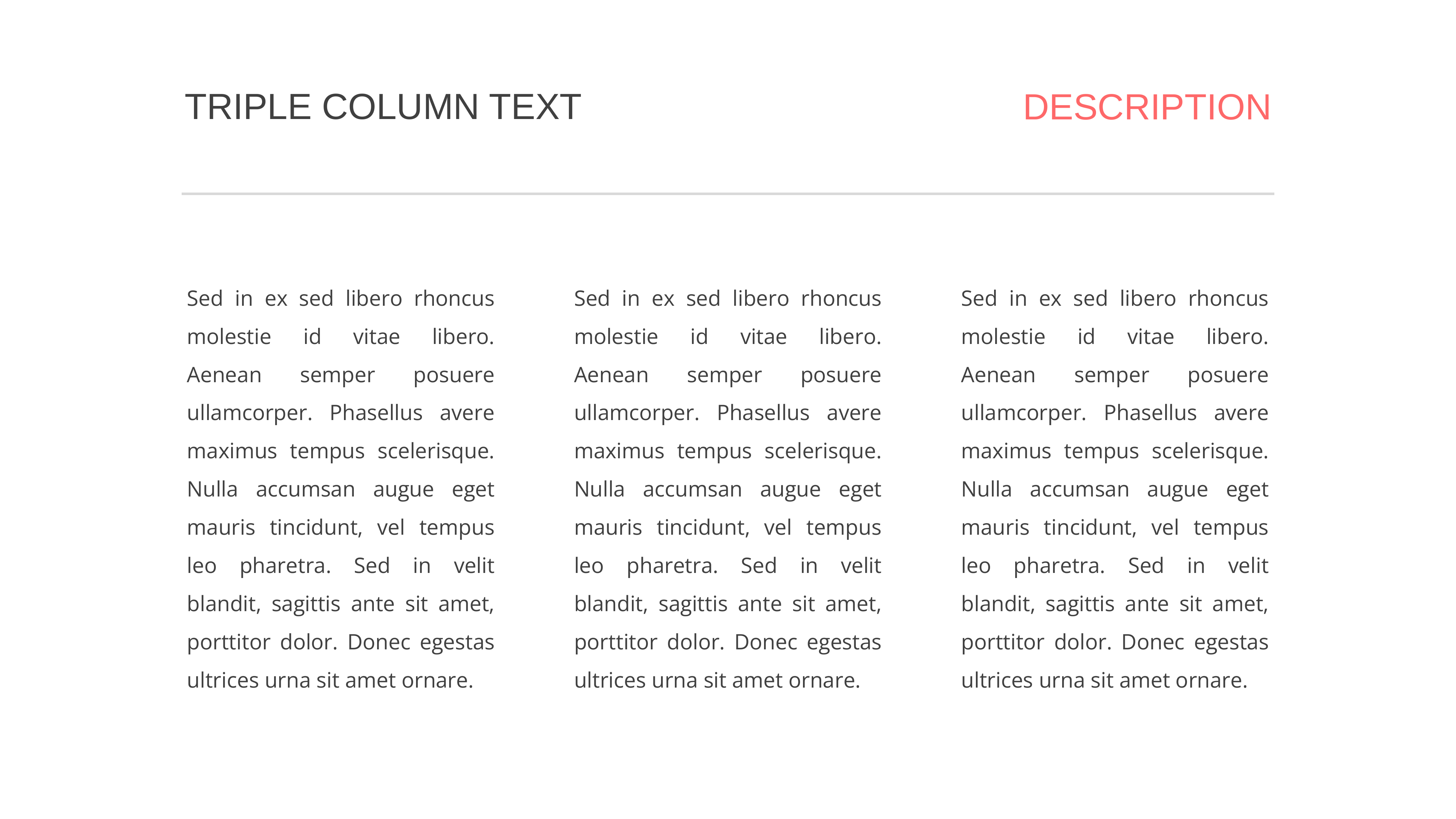

TRIPLE COLUMN TEXT
DESCRIPTION
Sed in ex sed libero rhoncus molestie id vitae libero. Aenean semper posuere ullamcorper. Phasellus avere maximus tempus scelerisque. Nulla accumsan augue eget mauris tincidunt, vel tempus leo pharetra. Sed in velit blandit, sagittis ante sit amet, porttitor dolor. Donec egestas ultrices urna sit amet ornare.
Sed in ex sed libero rhoncus molestie id vitae libero. Aenean semper posuere ullamcorper. Phasellus avere maximus tempus scelerisque. Nulla accumsan augue eget mauris tincidunt, vel tempus leo pharetra. Sed in velit blandit, sagittis ante sit amet, porttitor dolor. Donec egestas ultrices urna sit amet ornare.
Sed in ex sed libero rhoncus molestie id vitae libero. Aenean semper posuere ullamcorper. Phasellus avere maximus tempus scelerisque. Nulla accumsan augue eget mauris tincidunt, vel tempus leo pharetra. Sed in velit blandit, sagittis ante sit amet, porttitor dolor. Donec egestas ultrices urna sit amet ornare.